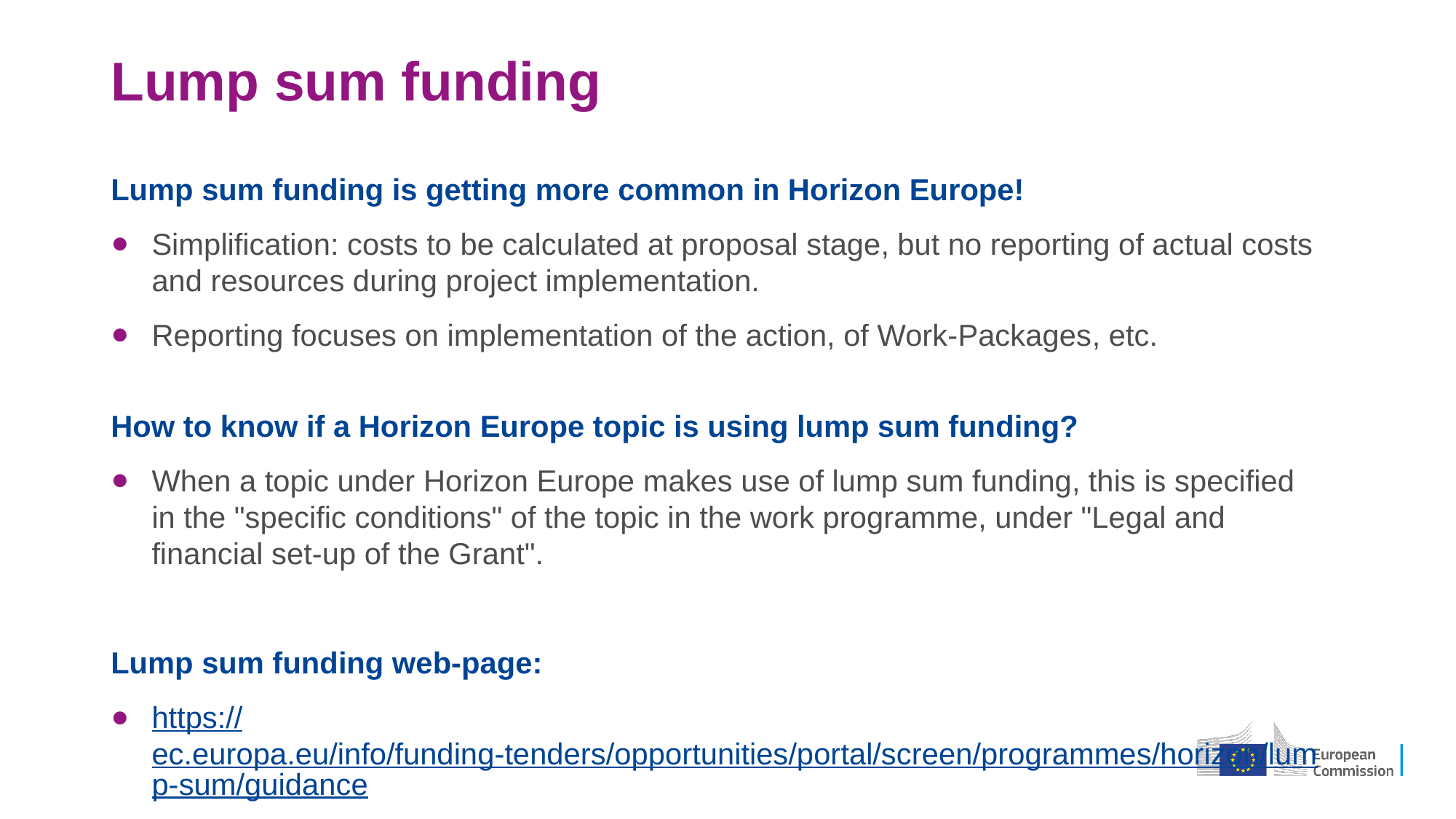

# Lump sum funding
Lump sum funding is getting more common in Horizon Europe!
Simplification: costs to be calculated at proposal stage, but no reporting of actual costs and resources during project implementation.
Reporting focuses on implementation of the action, of Work-Packages, etc.

How to know if a Horizon Europe topic is using lump sum funding?
When a topic under Horizon Europe makes use of lump sum funding, this is specified in the "specific conditions" of the topic in the work programme, under "Legal and financial set-up of the Grant".

Lump sum funding web-page:
https://ec.europa.eu/info/funding-tenders/opportunities/portal/screen/programmes/horizon/lump-sum/guidance